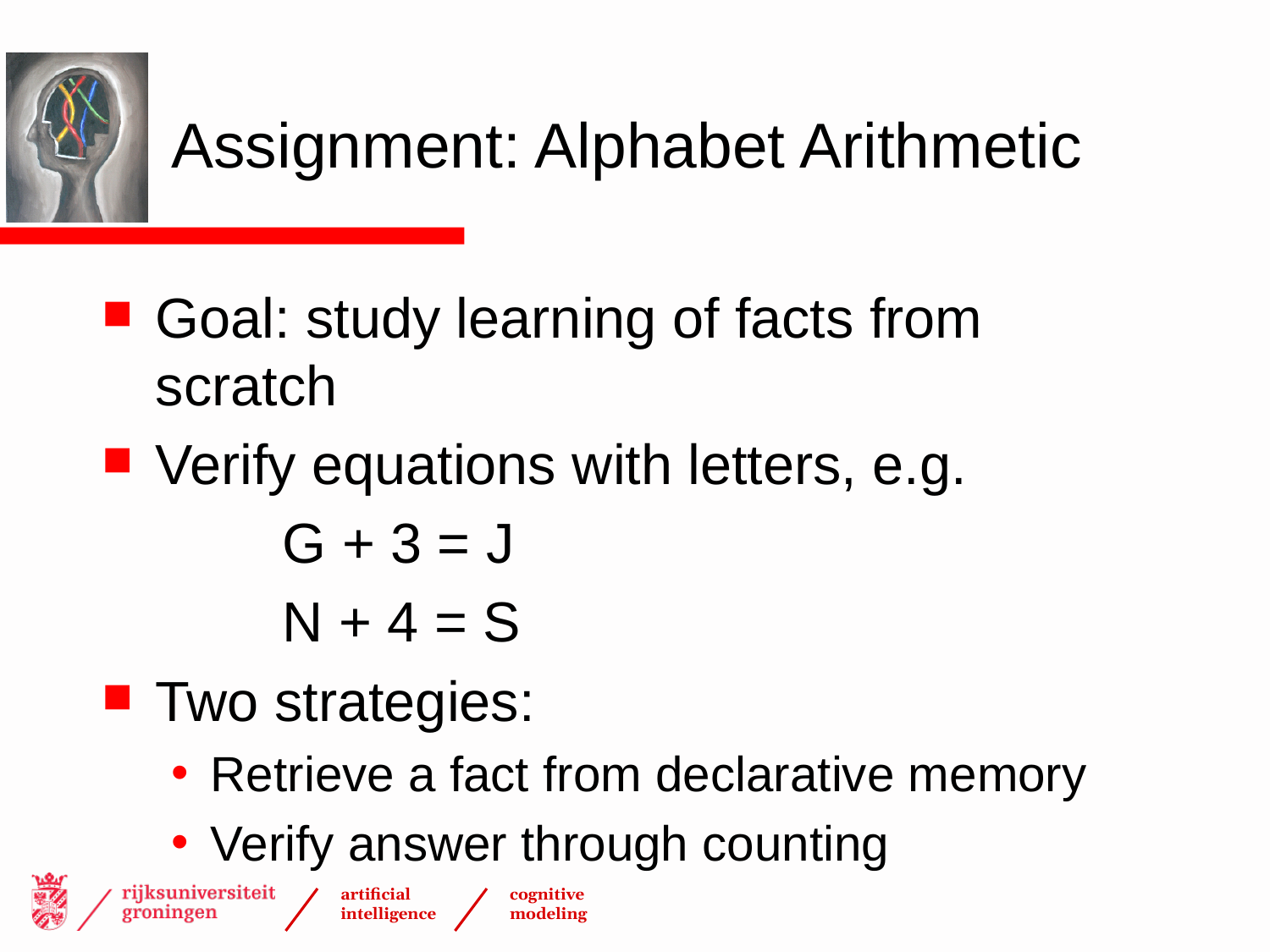

# Assignment: Alphabet Arithmetic
Goal: study learning of facts from scratch
Verify equations with letters, e.g.
		G + 3 = J
		N + 4 = S
Two strategies:
Retrieve a fact from declarative memory
Verify answer through counting